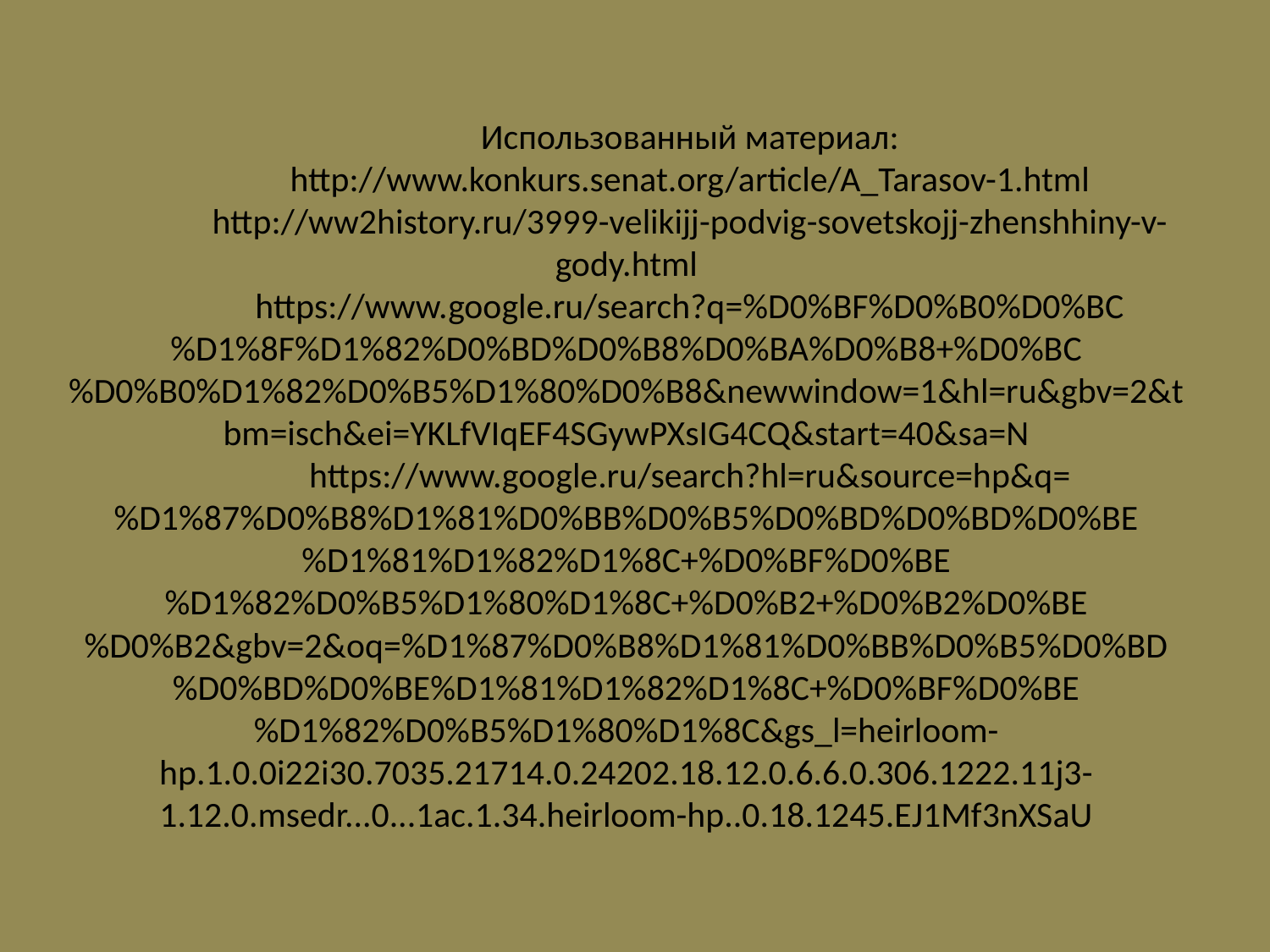

# Использованный материал: http://www.konkurs.senat.org/article/A_Tarasov-1.html http://ww2history.ru/3999-velikijj-podvig-sovetskojj-zhenshhiny-v-gody.html https://www.google.ru/search?q=%D0%BF%D0%B0%D0%BC%D1%8F%D1%82%D0%BD%D0%B8%D0%BA%D0%B8+%D0%BC%D0%B0%D1%82%D0%B5%D1%80%D0%B8&newwindow=1&hl=ru&gbv=2&tbm=isch&ei=YKLfVIqEF4SGywPXsIG4CQ&start=40&sa=N https://www.google.ru/search?hl=ru&source=hp&q=%D1%87%D0%B8%D1%81%D0%BB%D0%B5%D0%BD%D0%BD%D0%BE%D1%81%D1%82%D1%8C+%D0%BF%D0%BE%D1%82%D0%B5%D1%80%D1%8C+%D0%B2+%D0%B2%D0%BE%D0%B2&gbv=2&oq=%D1%87%D0%B8%D1%81%D0%BB%D0%B5%D0%BD%D0%BD%D0%BE%D1%81%D1%82%D1%8C+%D0%BF%D0%BE%D1%82%D0%B5%D1%80%D1%8C&gs_l=heirloom-hp.1.0.0i22i30.7035.21714.0.24202.18.12.0.6.6.0.306.1222.11j3-1.12.0.msedr...0...1ac.1.34.heirloom-hp..0.18.1245.EJ1Mf3nXSaU